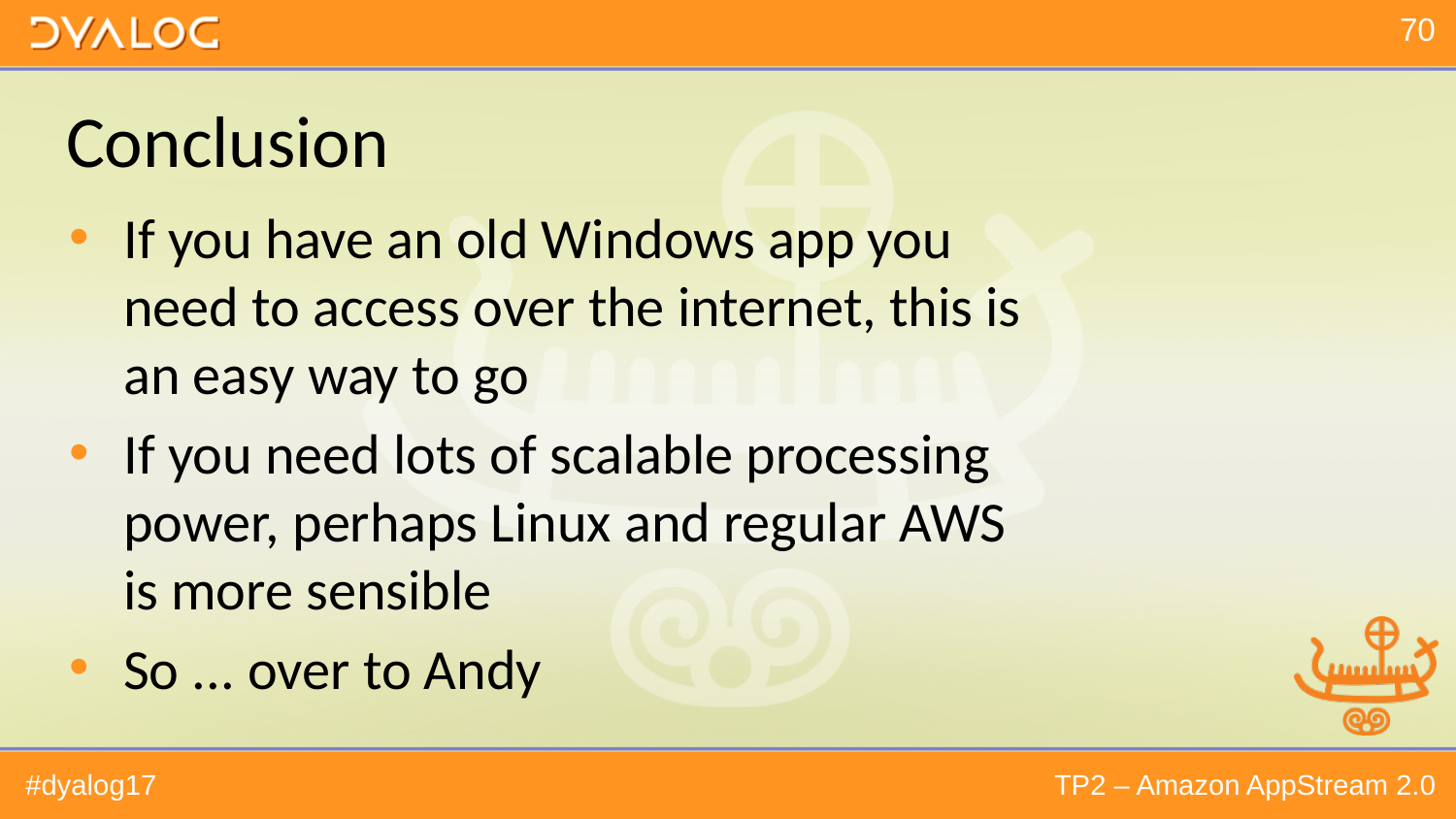

# Conclusion

If you have an old Windows app you need to access over the internet, this is an easy way to go
If you need lots of scalable processing power, perhaps Linux and regular AWS is more sensible
So ... over to Andy